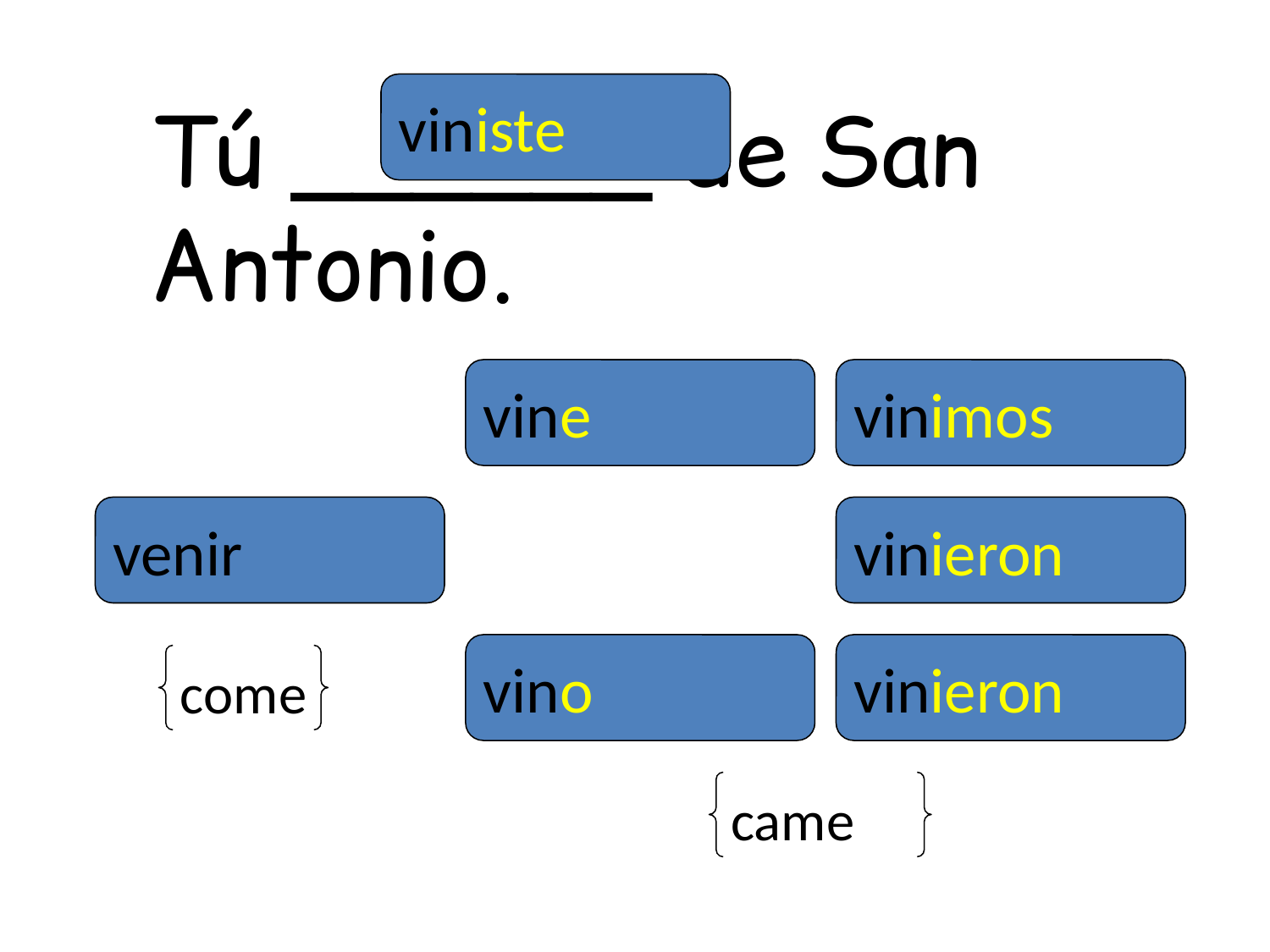

viniste
Tú ______ de San Antonio.
vine
vinimos
venir
vinieron
vino
vinieron
come
came